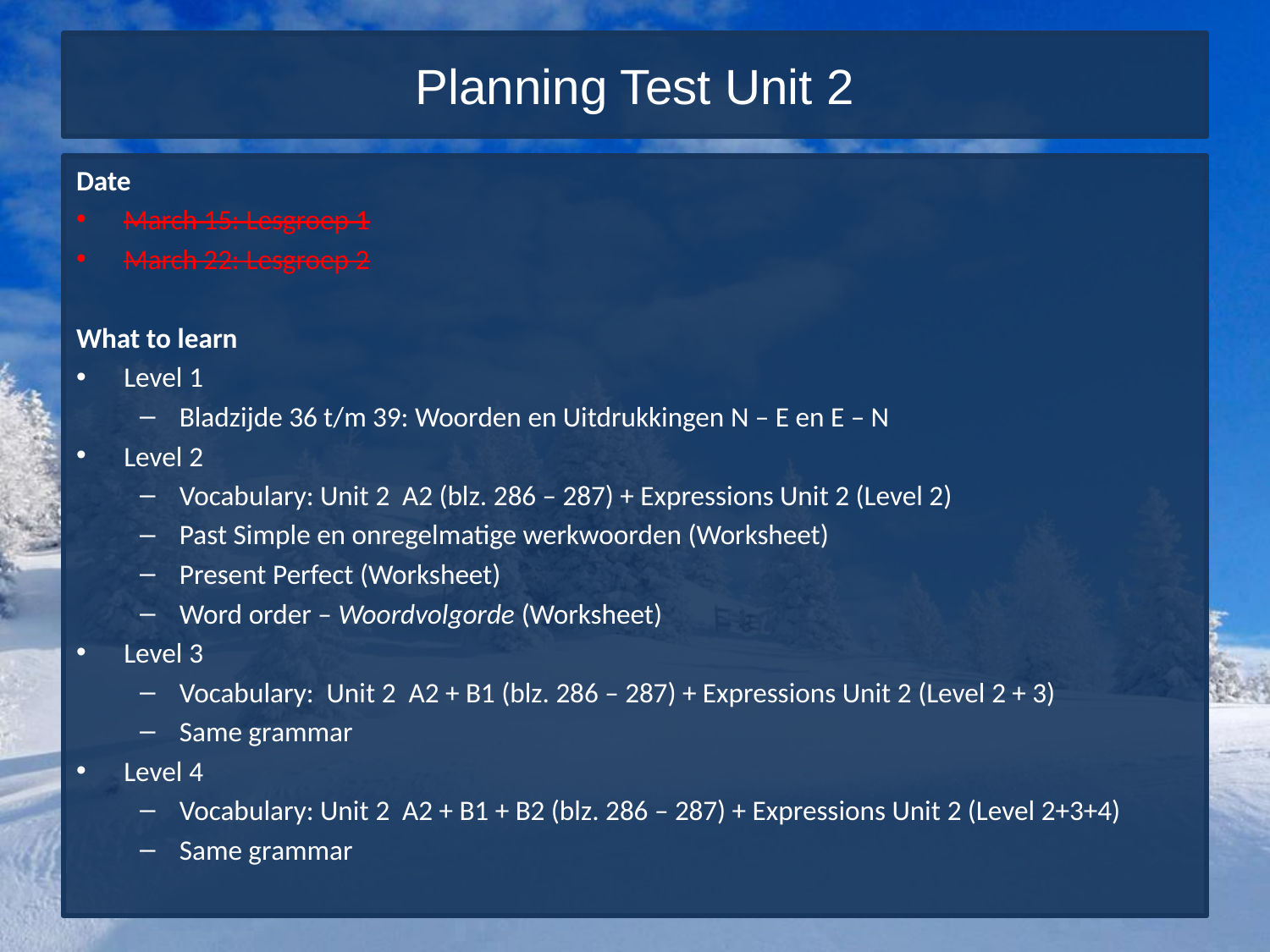

# Planning Test Unit 2
Date
March 15: Lesgroep 1
March 22: Lesgroep 2

What to learn
Level 1
Bladzijde 36 t/m 39: Woorden en Uitdrukkingen N – E en E – N
Level 2
Vocabulary: Unit 2  A2 (blz. 286 – 287) + Expressions Unit 2 (Level 2)
Past Simple en onregelmatige werkwoorden (Worksheet)
Present Perfect (Worksheet)
Word order – Woordvolgorde (Worksheet)
Level 3
Vocabulary:  Unit 2  A2 + B1 (blz. 286 – 287) + Expressions Unit 2 (Level 2 + 3)
Same grammar
Level 4
Vocabulary: Unit 2  A2 + B1 + B2 (blz. 286 – 287) + Expressions Unit 2 (Level 2+3+4)
Same grammar